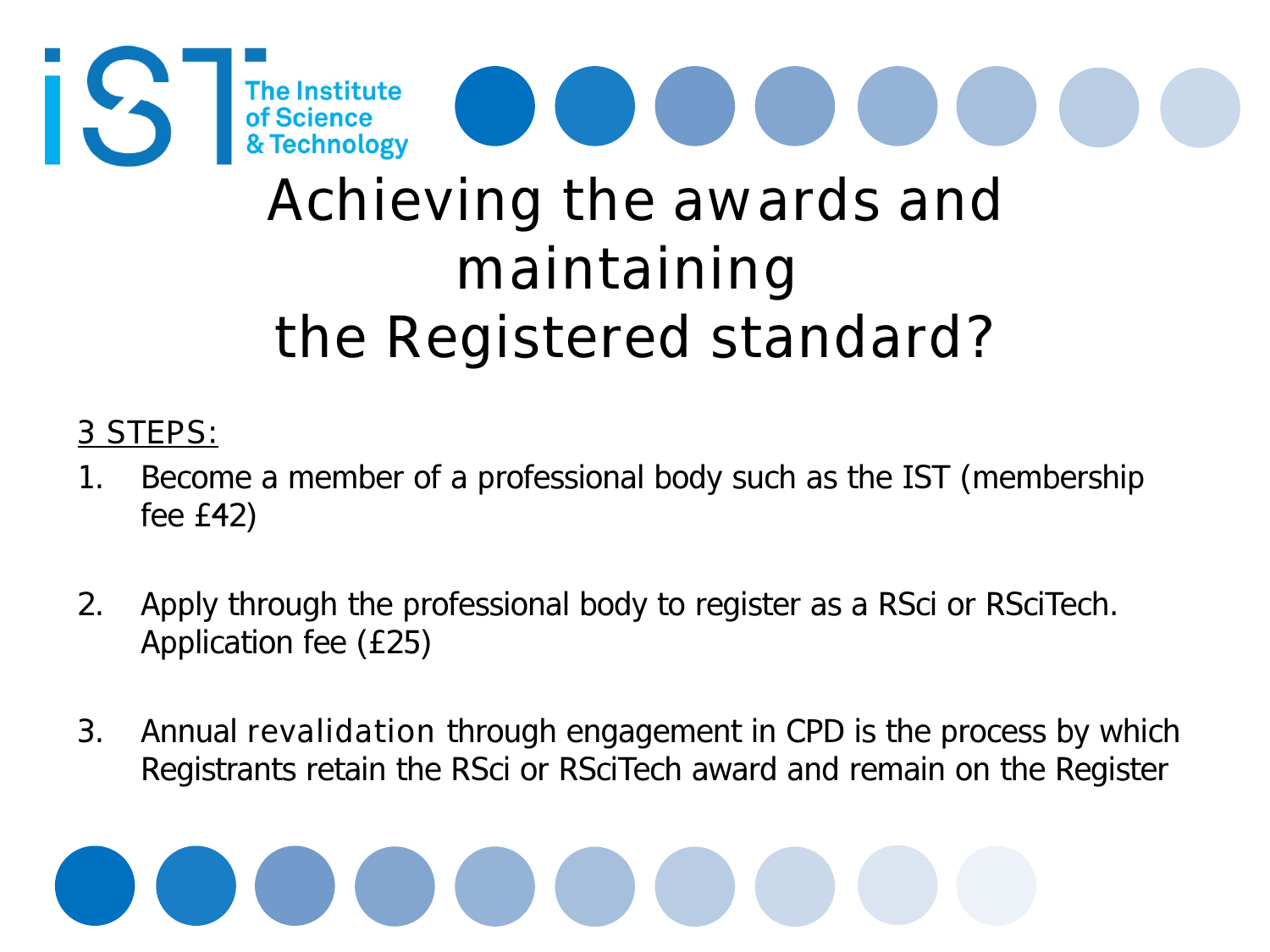

# Achieving the awards and maintaining the Registered standard?
3 STEPS:
Become a member of a professional body such as the IST (membership fee £42)

Apply through the professional body to register as a RSci or RSciTech. Application fee (£25)

Annual revalidation through engagement in CPD is the process by which Registrants retain the RSci or RSciTech award and remain on the Register